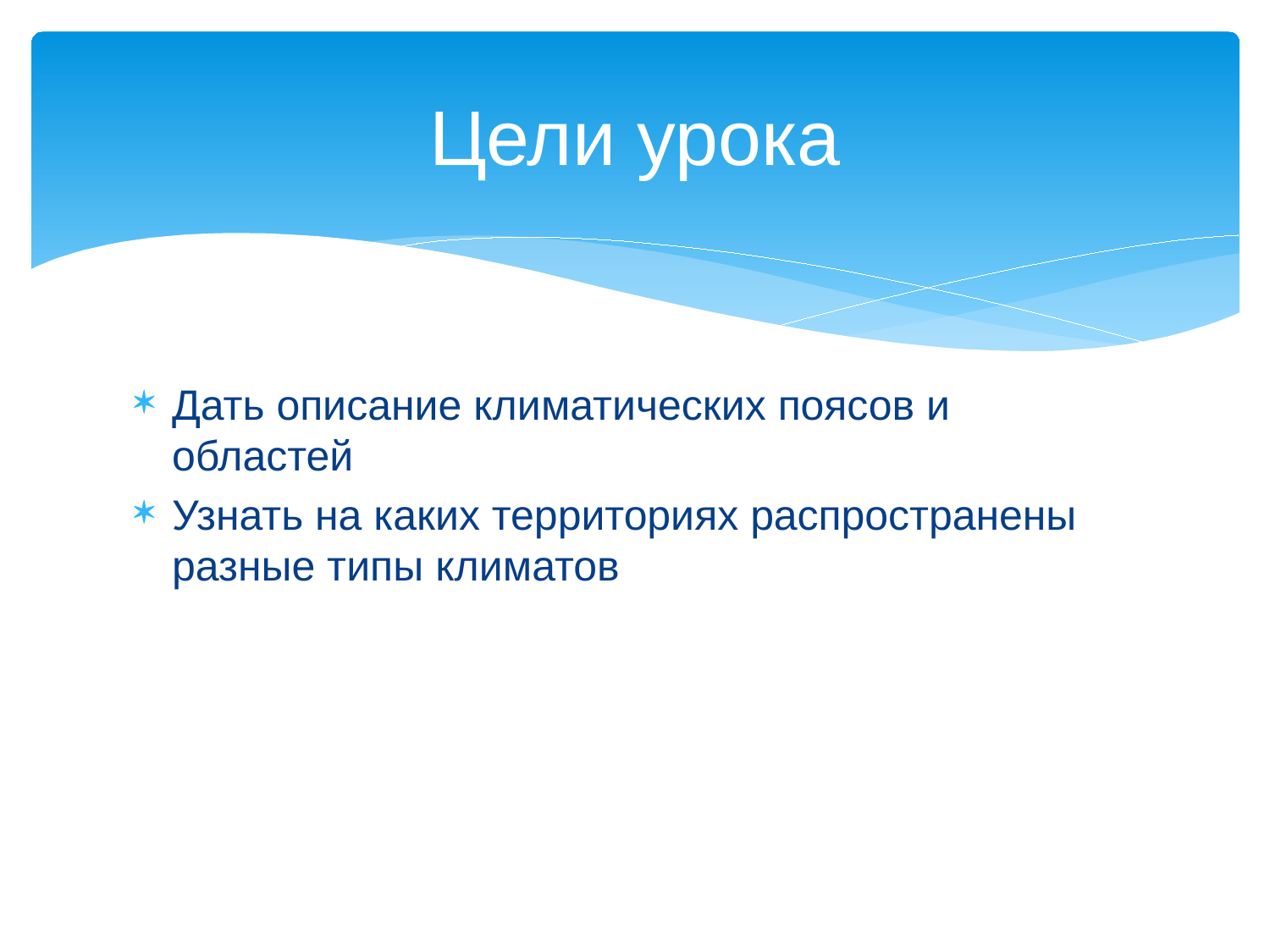

# Цели урока
Дать описание климатических поясов и областей
Узнать на каких территориях распространены разные типы климатов